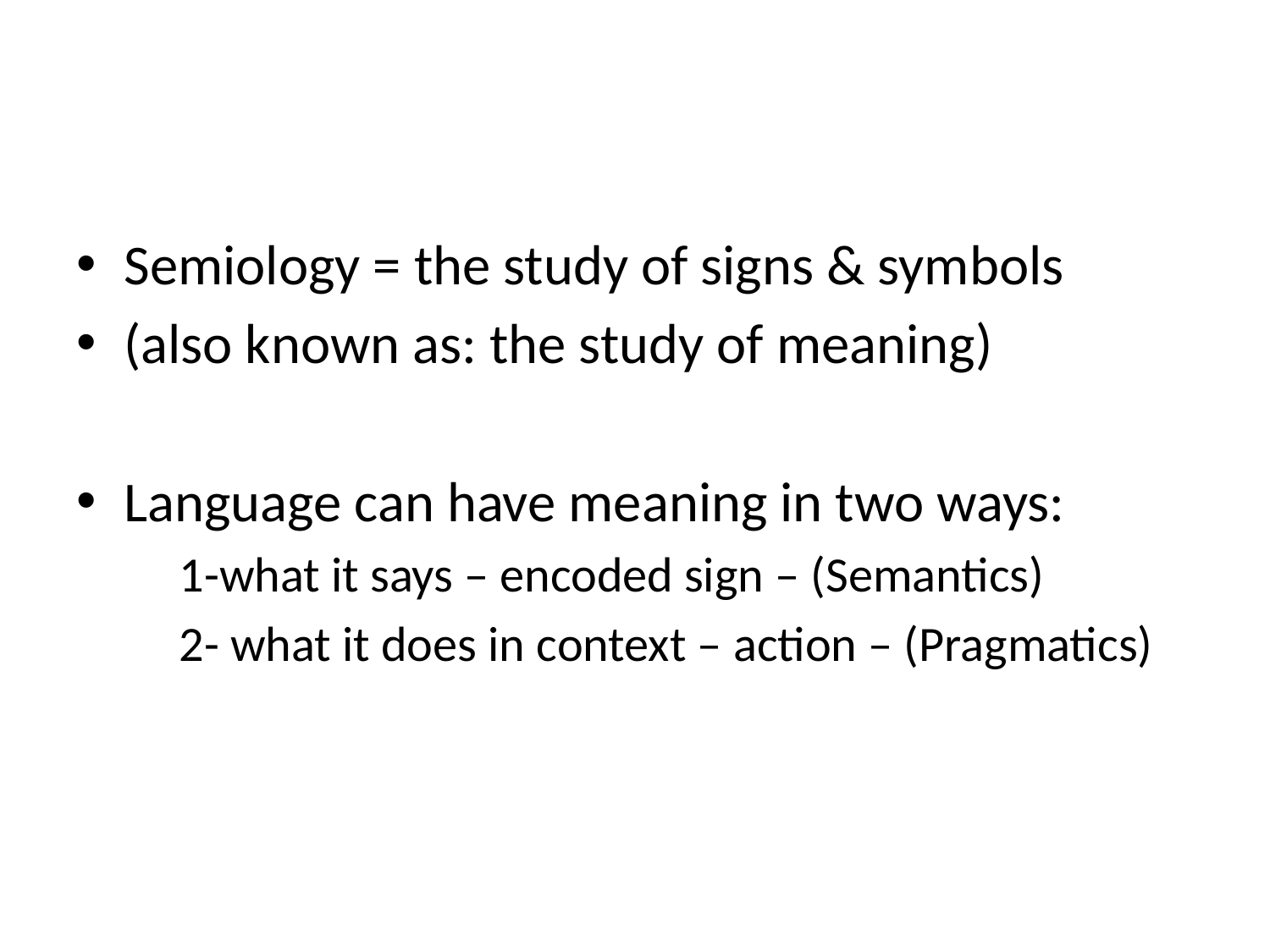

#
Semiology = the study of signs & symbols
(also known as: the study of meaning)

Language can have meaning in two ways:
	1-what it says – encoded sign – (Semantics)
	2- what it does in context – action – (Pragmatics)